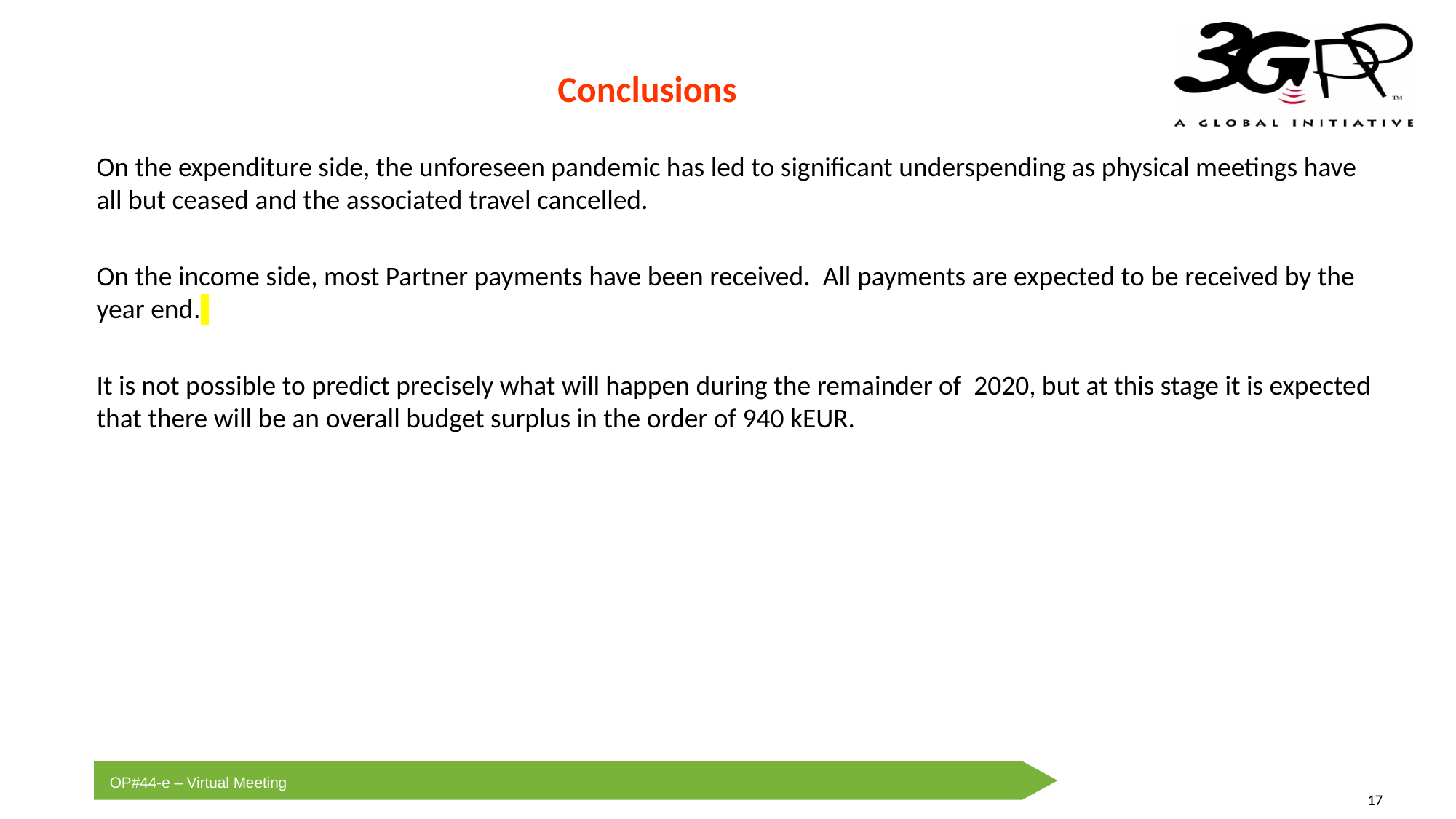

Conclusions
On the expenditure side, the unforeseen pandemic has led to significant underspending as physical meetings have all but ceased and the associated travel cancelled.

On the income side, most Partner payments have been received.  All payments are expected to be received by the year end.

It is not possible to predict precisely what will happen during the remainder of  2020, but at this stage it is expected that there will be an overall budget surplus in the order of 940 kEUR.